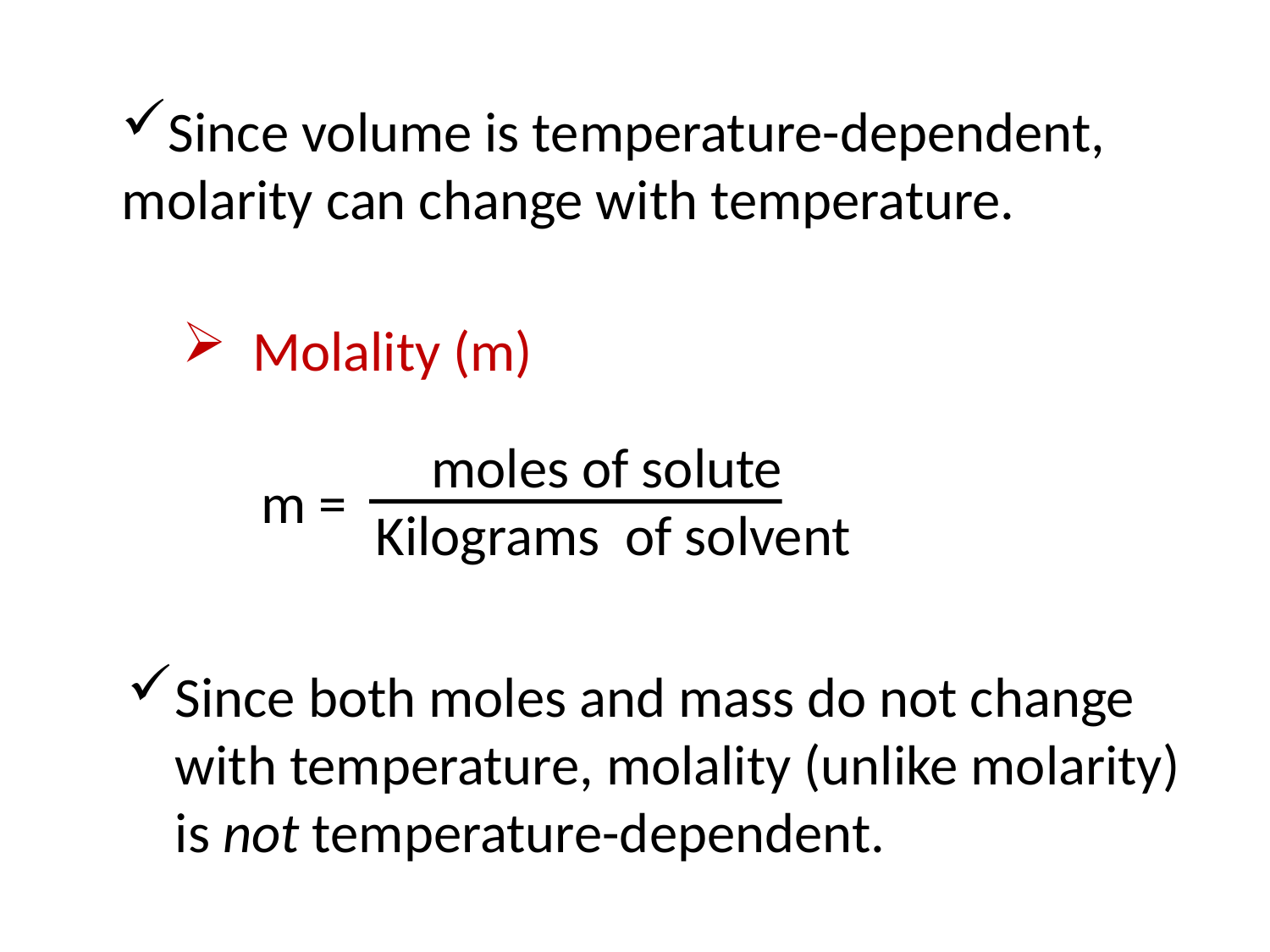

Since volume is temperature-dependent, molarity can change with temperature.
  Molality (m)

moles of solute
 Kilograms  of solvent

m =
Since both moles and mass do not change with temperature, molality (unlike molarity) is not temperature-dependent.